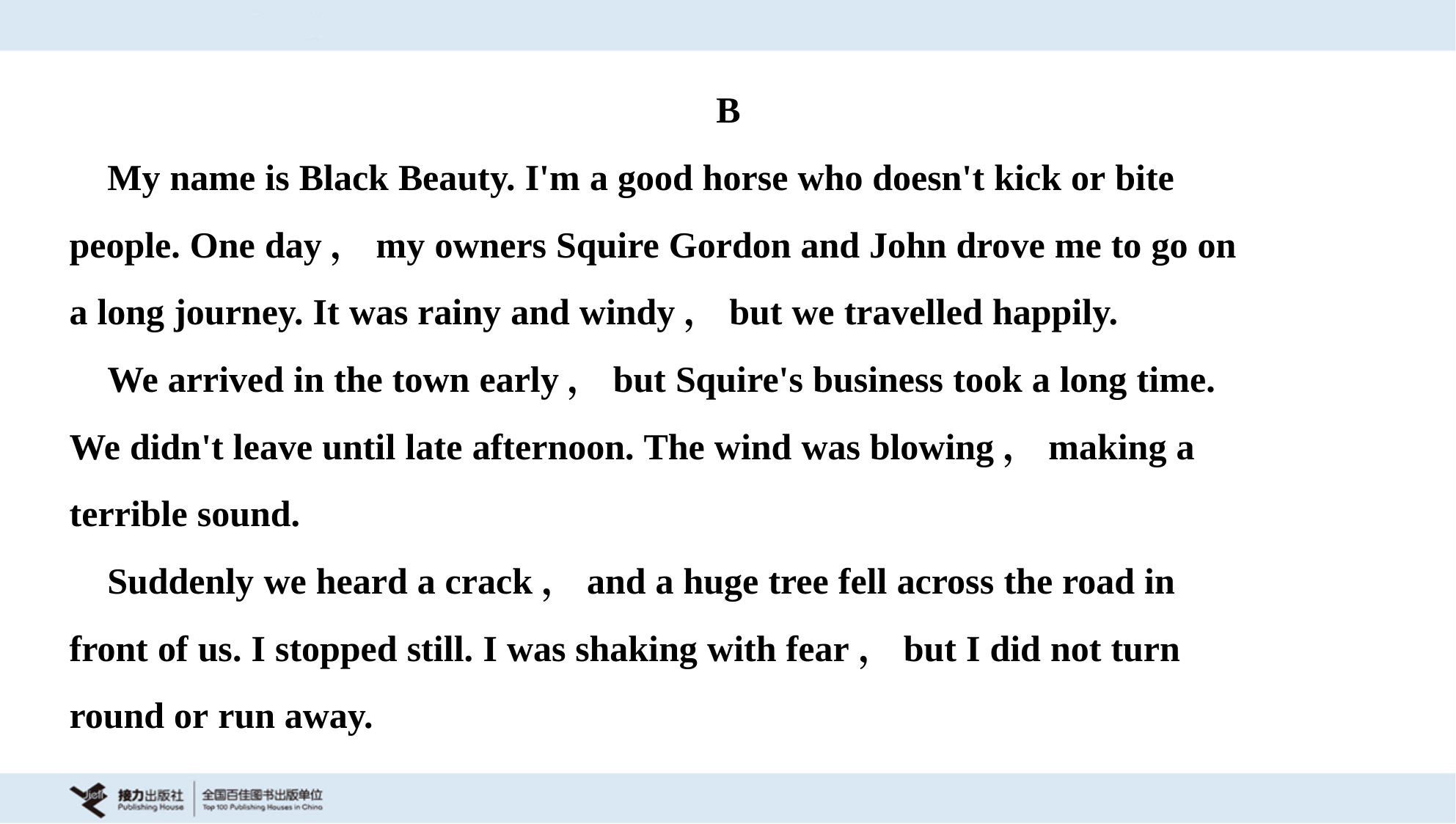

B
    My name is Black Beauty. I'm a good horse who doesn't kick or bite
people. One day，my owners Squire Gordon and John drove me to go on
a long journey. It was rainy and windy，but we travelled happily.
    We arrived in the town early，but Squire's business took a long time.
We didn't leave until late afternoon. The wind was blowing，making a
terrible sound.
    Suddenly we heard a crack，and a huge tree fell across the road in
front of us. I stopped still. I was shaking with fear，but I did not turn
round or run away.